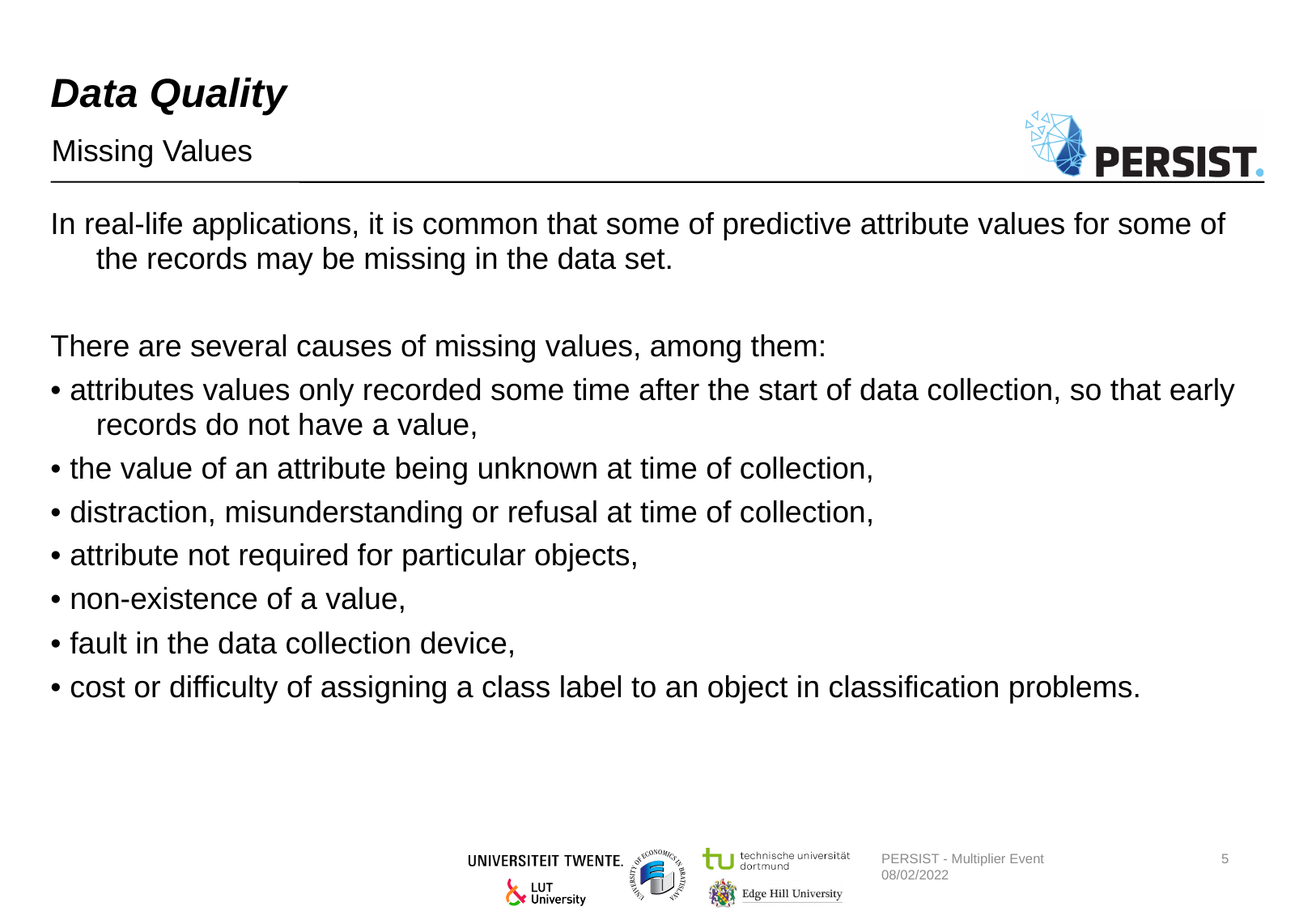

# Data Quality
Missing Values
In real-life applications, it is common that some of predictive attribute values for some of the records may be missing in the data set.

There are several causes of missing values, among them:
• attributes values only recorded some time after the start of data collection, so that early records do not have a value,
• the value of an attribute being unknown at time of collection,
• distraction, misunderstanding or refusal at time of collection,
• attribute not required for particular objects,
• non-existence of a value,
• fault in the data collection device,
• cost or difficulty of assigning a class label to an object in classification problems.